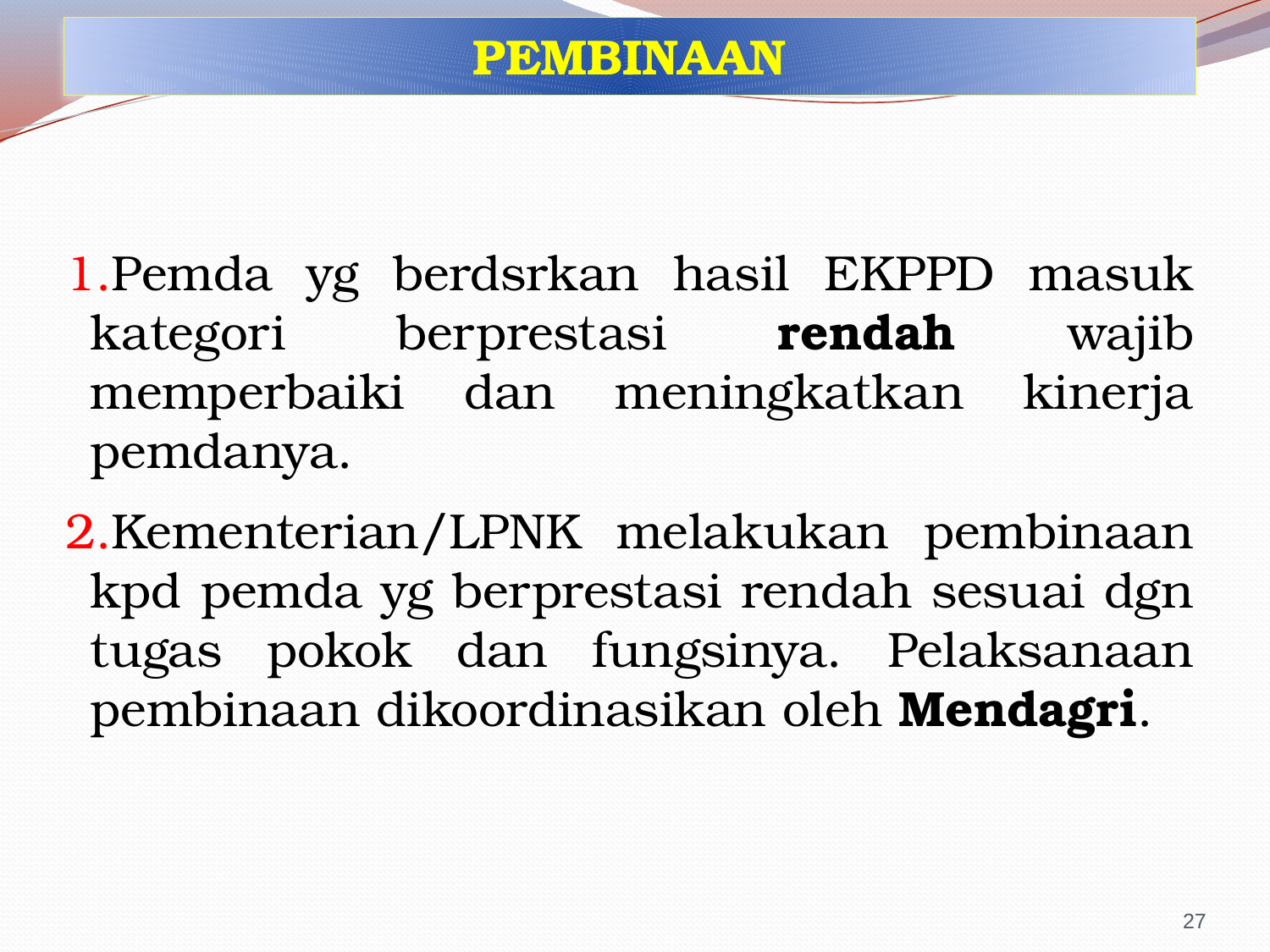

# PEMBINAAN

Pemda yg berdsrkan hasil EKPPD masuk kategori berprestasi rendah wajib memperbaiki dan meningkatkan kinerja pemdanya.
Kementerian/LPNK melakukan pembinaan kpd pemda yg berprestasi rendah sesuai dgn tugas pokok dan fungsinya. Pelaksanaan pembinaan dikoordinasikan oleh Mendagri.

27